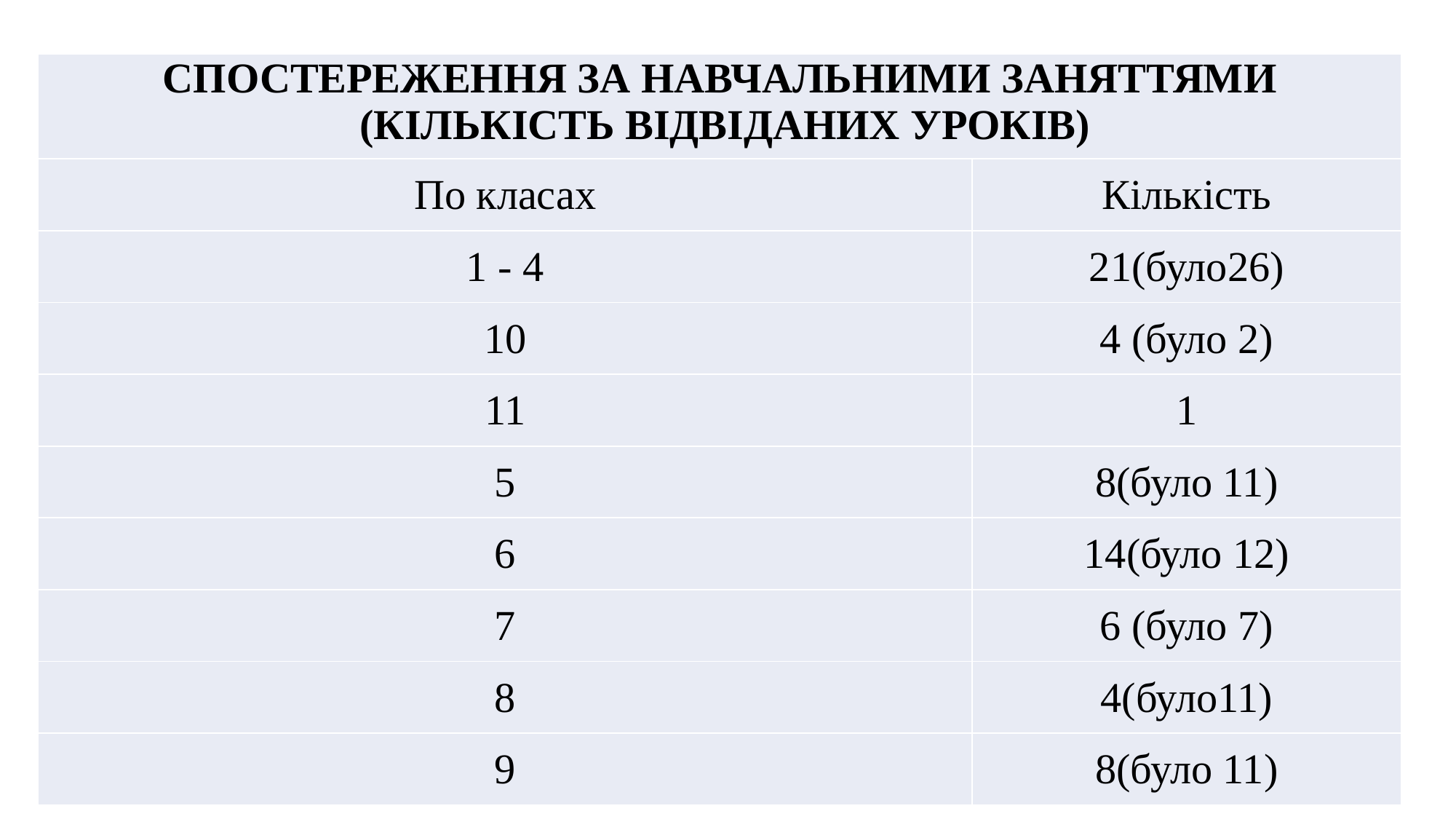

#
| СПОСТЕРЕЖЕННЯ ЗА НАВЧАЛЬНИМИ ЗАНЯТТЯМИ (КІЛЬКІСТЬ ВІДВІДАНИХ УРОКІВ) |  |
| --- | --- |
| По класах | Кількість |
| 1 - 4 | 21(було26) |
| 10 | 4 (було 2) |
| 11 | 1 |
| 5 | 8(було 11) |
| 6 | 14(було 12) |
| 7 | 6 (було 7) |
| 8 | 4(було11) |
| 9 | 8(було 11) |